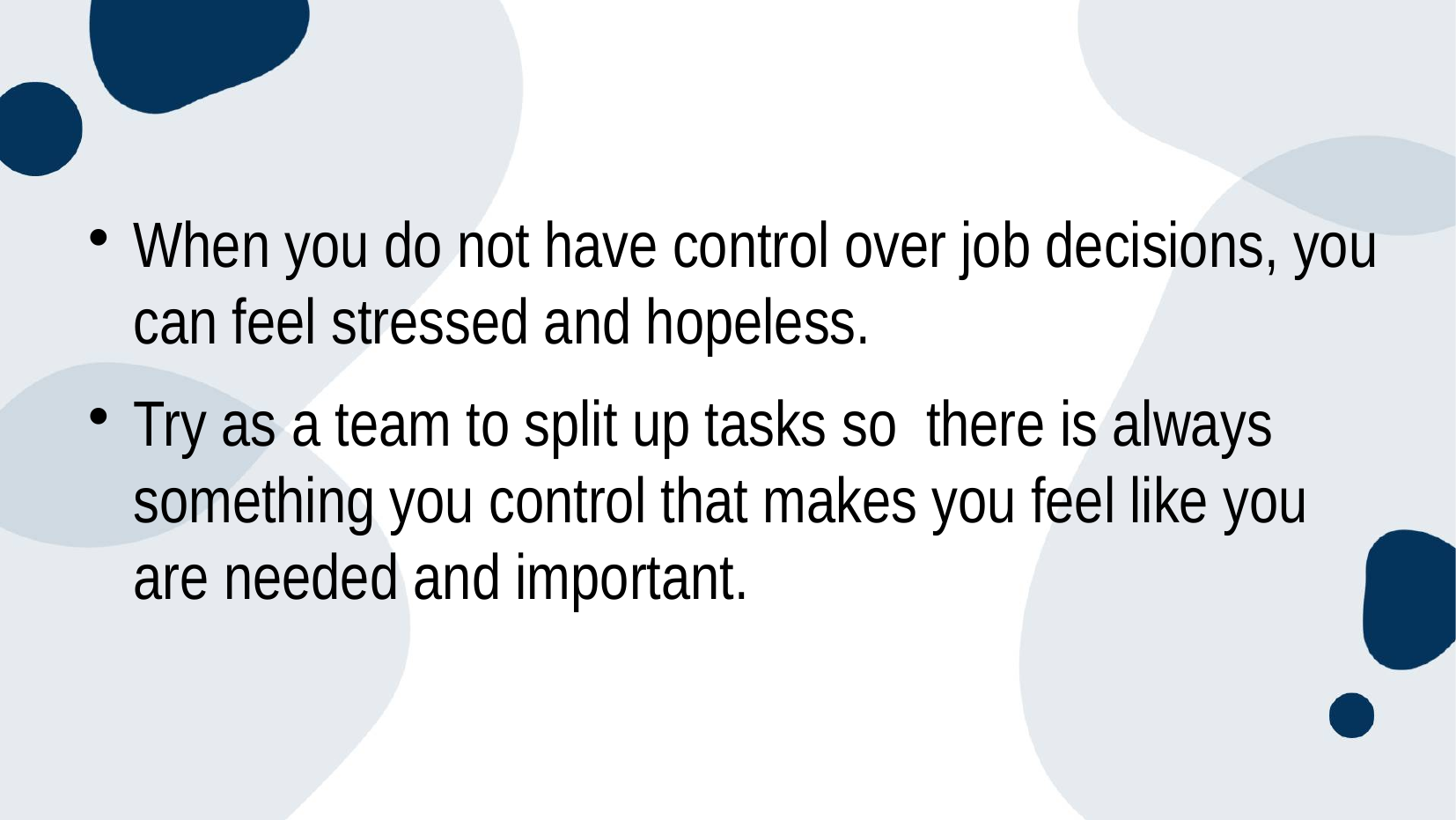

When you do not have control over job decisions, you can feel stressed and hopeless.
Try as a team to split up tasks so  there is always something you control that makes you feel like you are needed and important.